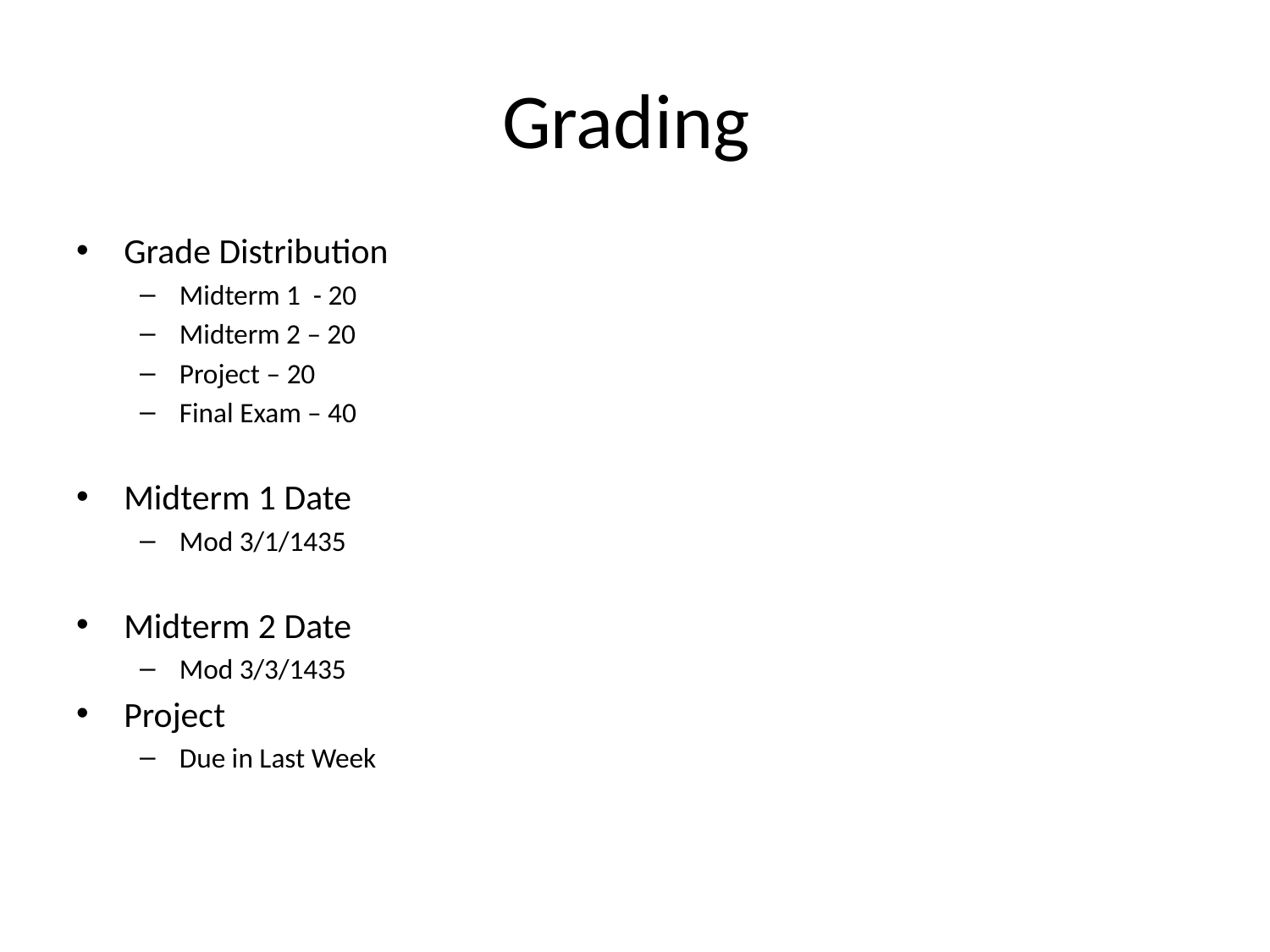

# Grading
Grade Distribution
Midterm 1  - 20
Midterm 2 – 20
Project – 20
Final Exam – 40

Midterm 1 Date
Mod 3/1/1435

Midterm 2 Date
Mod 3/3/1435
Project
Due in Last Week